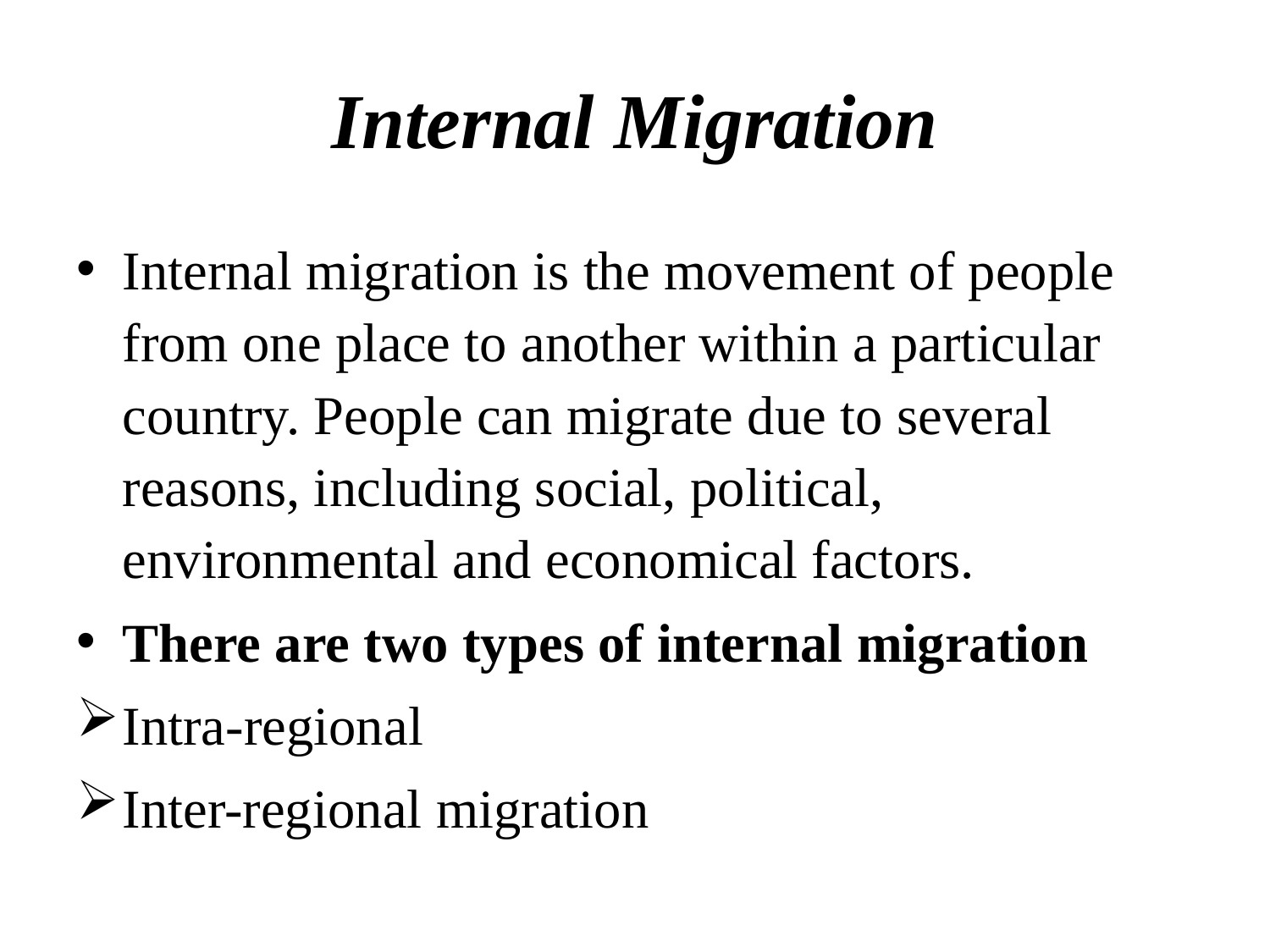

# Internal Migration
Internal migration is the movement of people from one place to another within a particular country. People can migrate due to several reasons, including social, political, environmental and economical factors.
There are two types of internal migration
Intra-regional
Inter-regional migration